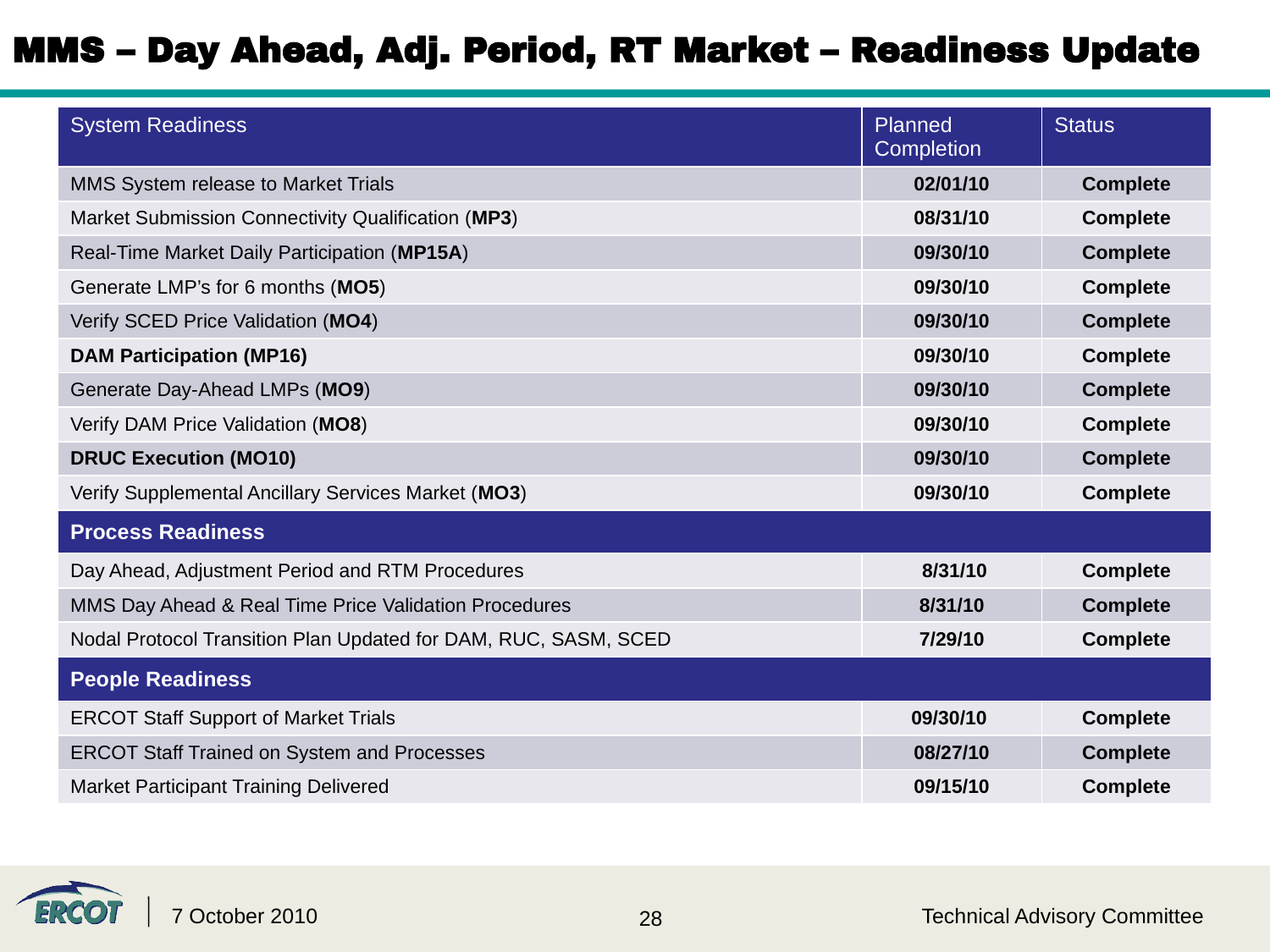

MMS – Day Ahead, Adj. Period, RT Market – Readiness Update
| System Readiness | Planned Completion | Status |
| --- | --- | --- |
| MMS System release to Market Trials | 02/01/10 | Complete |
| Market Submission Connectivity Qualification (MP3) | 08/31/10 | Complete |
| Real-Time Market Daily Participation (MP15A) | 09/30/10 | Complete |
| Generate LMP’s for 6 months (MO5) | 09/30/10 | Complete |
| Verify SCED Price Validation (MO4) | 09/30/10 | Complete |
| DAM Participation (MP16) | 09/30/10 | Complete |
| Generate Day-Ahead LMPs (MO9) | 09/30/10 | Complete |
| Verify DAM Price Validation (MO8) | 09/30/10 | Complete |
| DRUC Execution (MO10) | 09/30/10 | Complete |
| Verify Supplemental Ancillary Services Market (MO3) | 09/30/10 | Complete |
| Process Readiness |  |  |
| Day Ahead, Adjustment Period and RTM Procedures | 8/31/10 | Complete |
| MMS Day Ahead & Real Time Price Validation Procedures | 8/31/10 | Complete |
| Nodal Protocol Transition Plan Updated for DAM, RUC, SASM, SCED | 7/29/10 | Complete |
| People Readiness |  |  |
| ERCOT Staff Support of Market Trials | 09/30/10 | Complete |
| ERCOT Staff Trained on System and Processes | 08/27/10 | Complete |
| Market Participant Training Delivered | 09/15/10 | Complete |
7 October 2010
Technical Advisory Committee